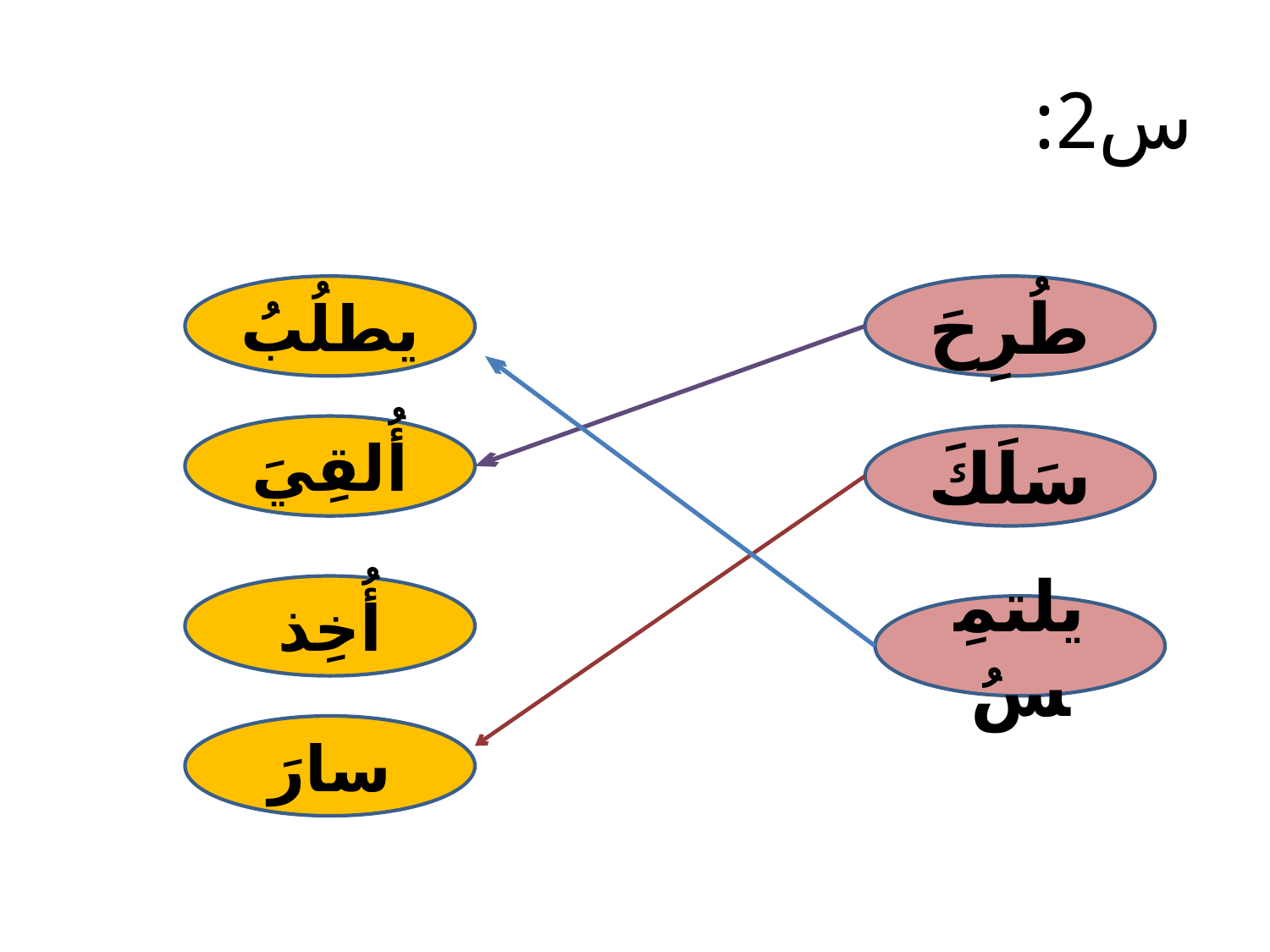

# س2:
يطلُبُ
طُرِحَ
أُلقِيَ
سَلَكَ
أُخِذ
يلتمِسُ
سارَ